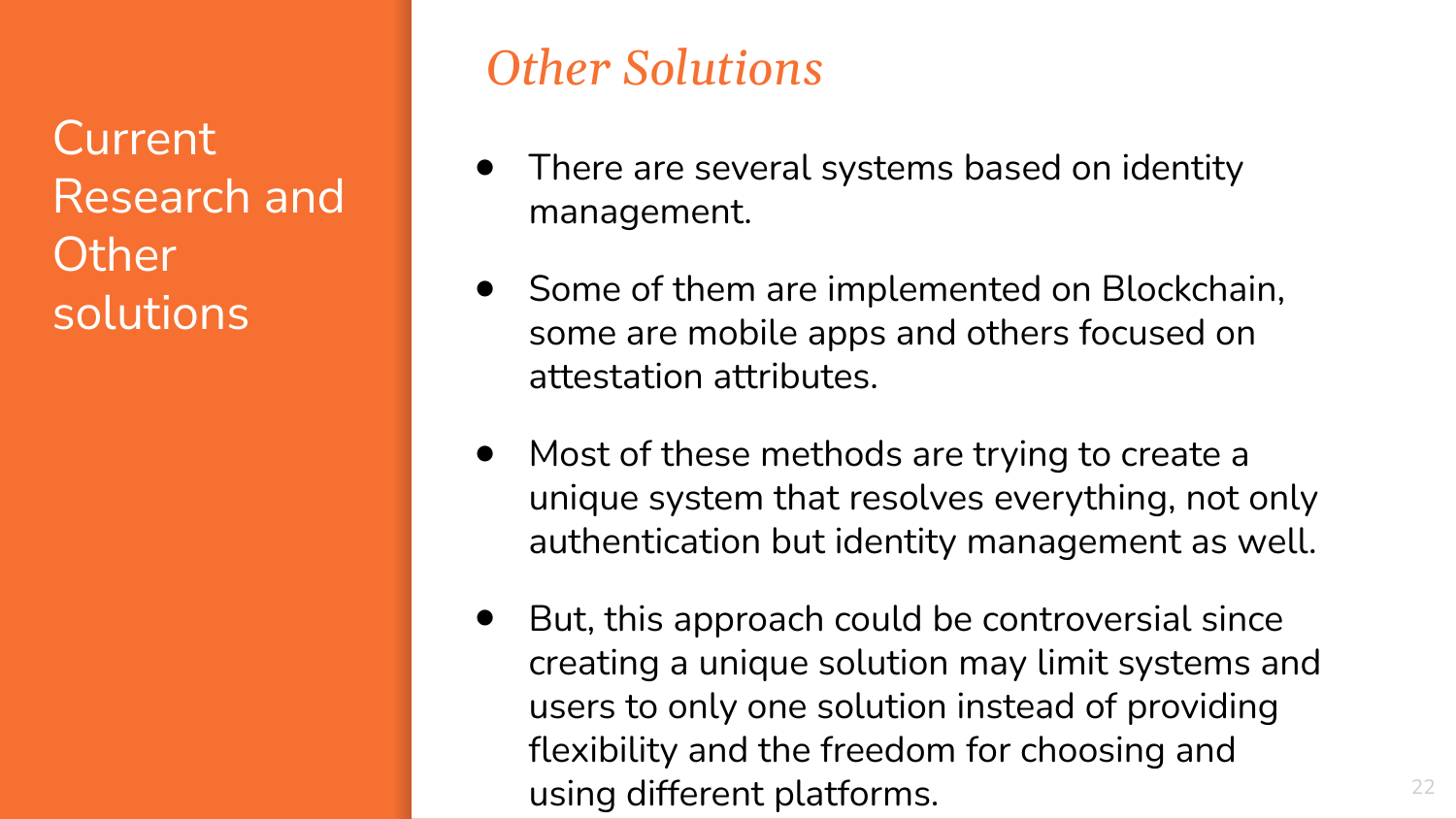

Other Solutions
# Current Research and
Other solutions
There are several systems based on identity management.

Some of them are implemented on Blockchain, some are mobile apps and others focused on attestation attributes.

Most of these methods are trying to create a unique system that resolves everything, not only authentication but identity management as well.

But, this approach could be controversial since creating a unique solution may limit systems and users to only one solution instead of providing flexibility and the freedom for choosing and using different platforms.

22